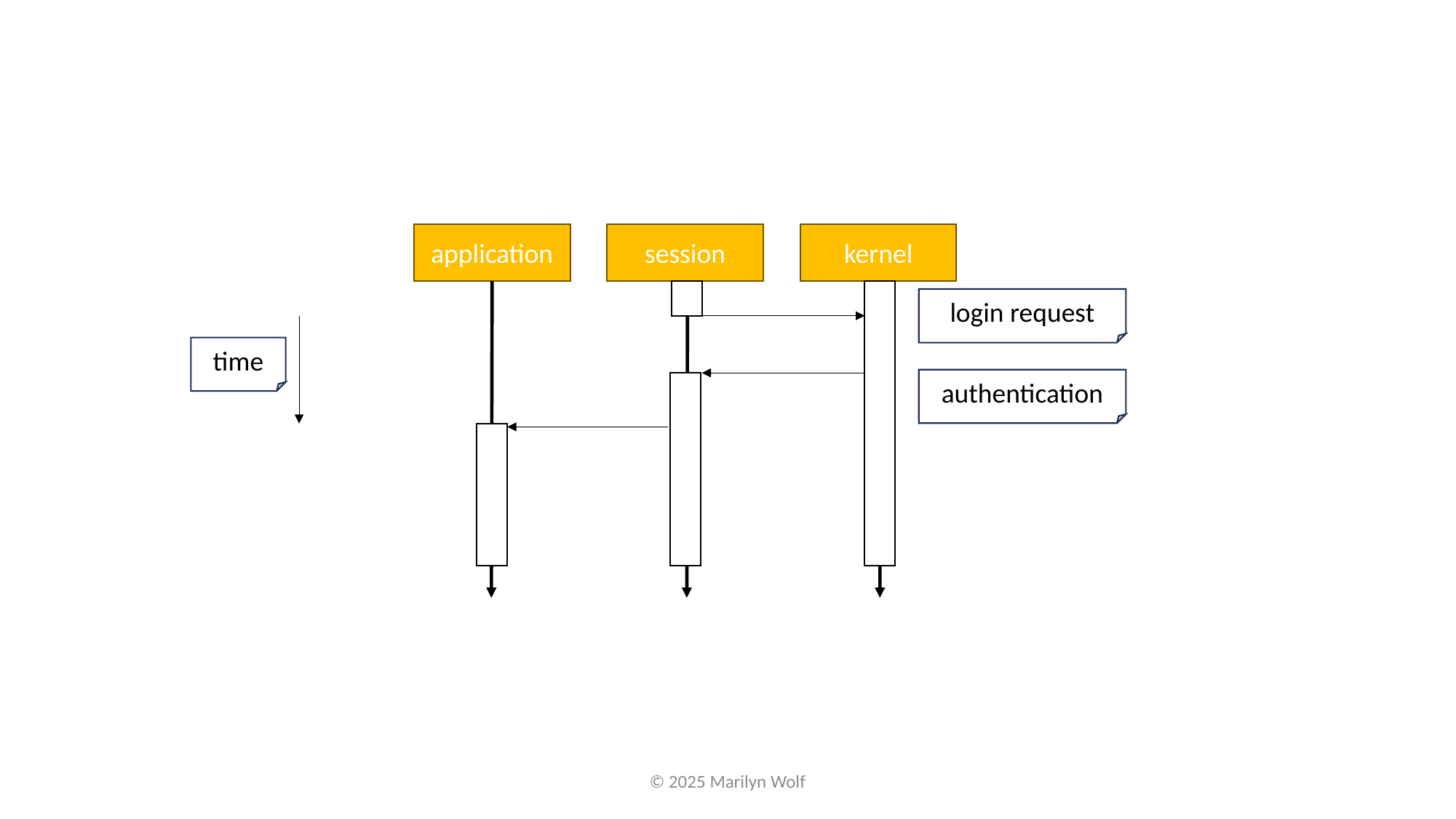

application
session
kernel

login request
time
authentication

© 2025 Marilyn Wolf